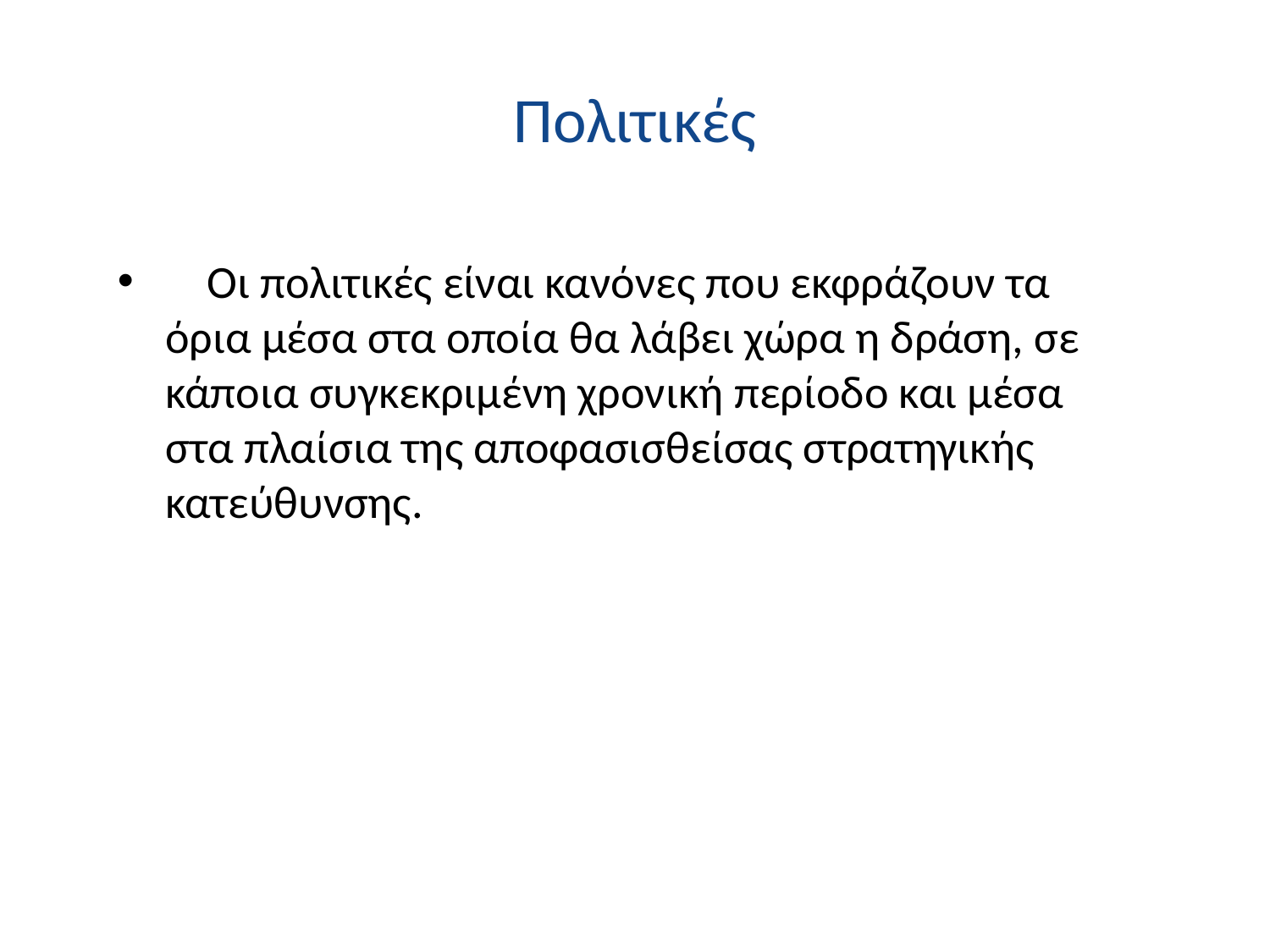

# Πολιτικές
    Οι πολιτικές είναι κανόνες που εκφράζουν τα όρια μέσα στα οποία θα λάβει χώρα η δράση, σε κάποια συγκεκριμένη χρονική περίοδο και μέσα στα πλαίσια της αποφασισθείσας στρατηγικής κατεύθυνσης.